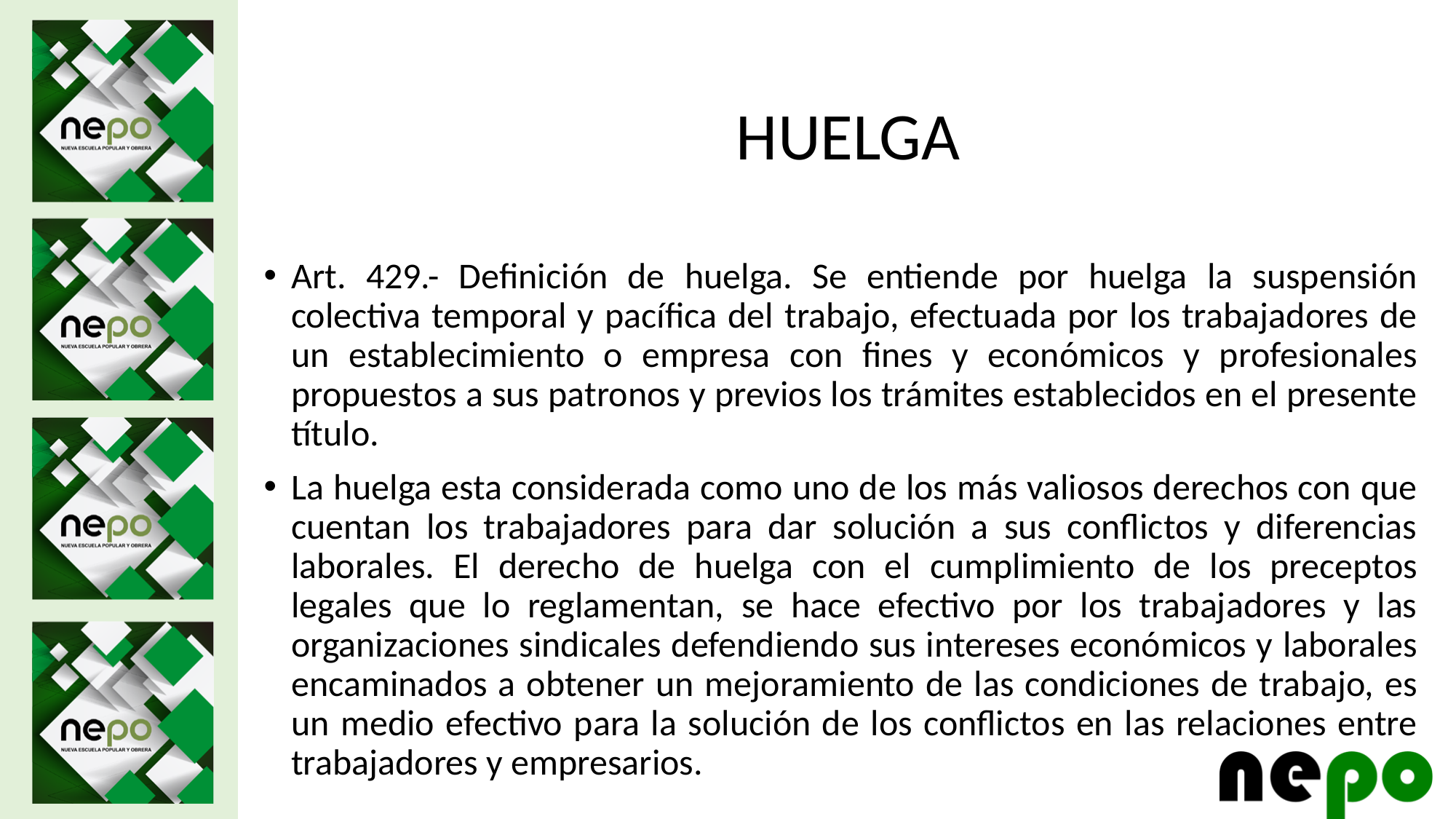

# HUELGA
Art. 429.- Definición de huelga. Se entiende por huelga la suspensión colectiva temporal y pacífica del trabajo, efectuada por los trabajadores de un establecimiento o empresa con fines y económicos y profesionales propuestos a sus patronos y previos los trámites establecidos en el presente título.
La huelga esta considerada como uno de los más valiosos derechos con que cuentan los trabajadores para dar solución a sus conflictos y diferencias laborales. El derecho de huelga con el cumplimiento de los preceptos legales que lo reglamentan, se hace efectivo por los trabajadores y las organizaciones sindicales defendiendo sus intereses económicos y laborales encaminados a obtener un mejoramiento de las condiciones de trabajo, es un medio efectivo para la solución de los conflictos en las relaciones entre trabajadores y empresarios.